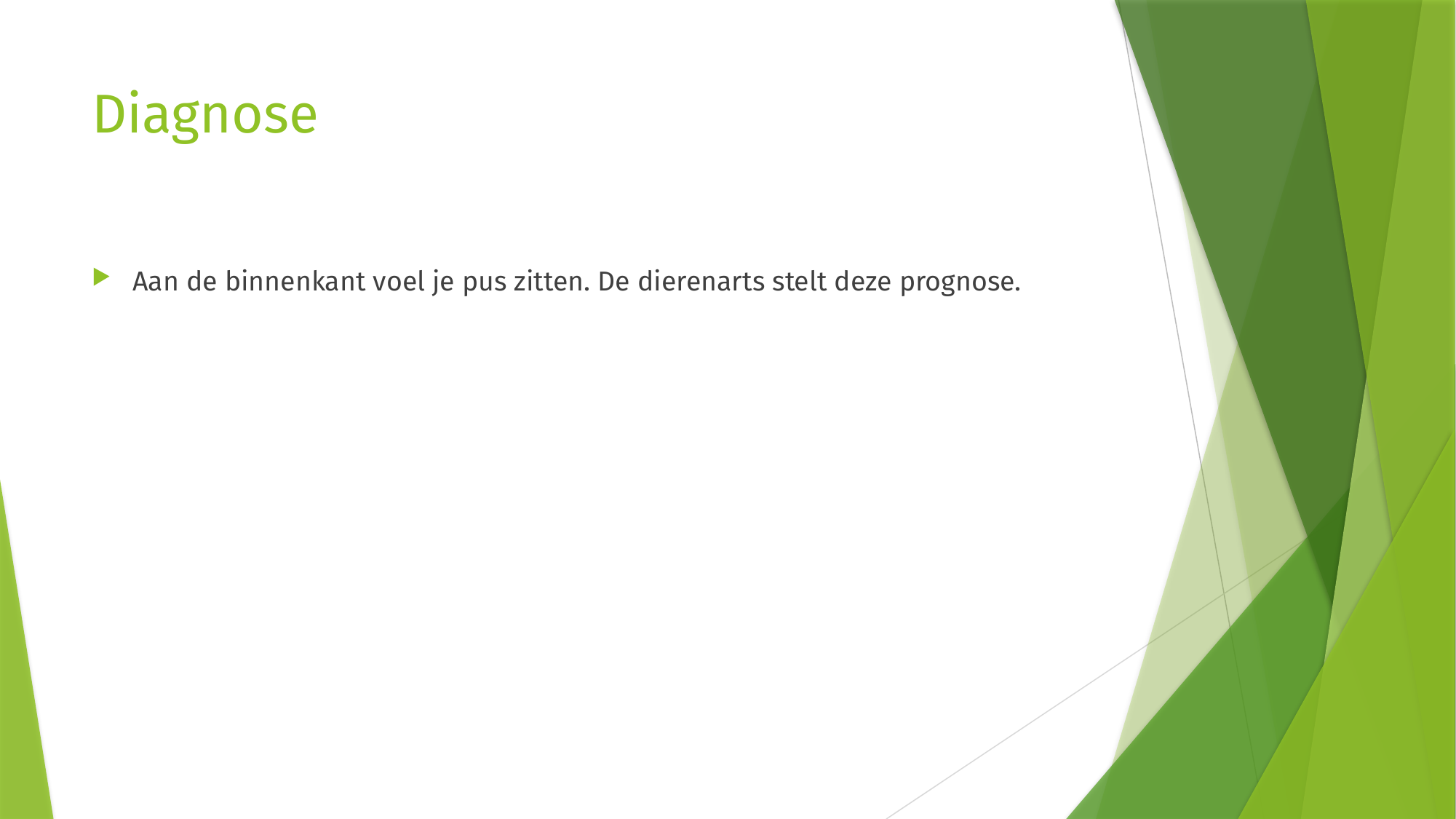

# Diagnose
Aan de binnenkant voel je pus zitten. De dierenarts stelt deze prognose.